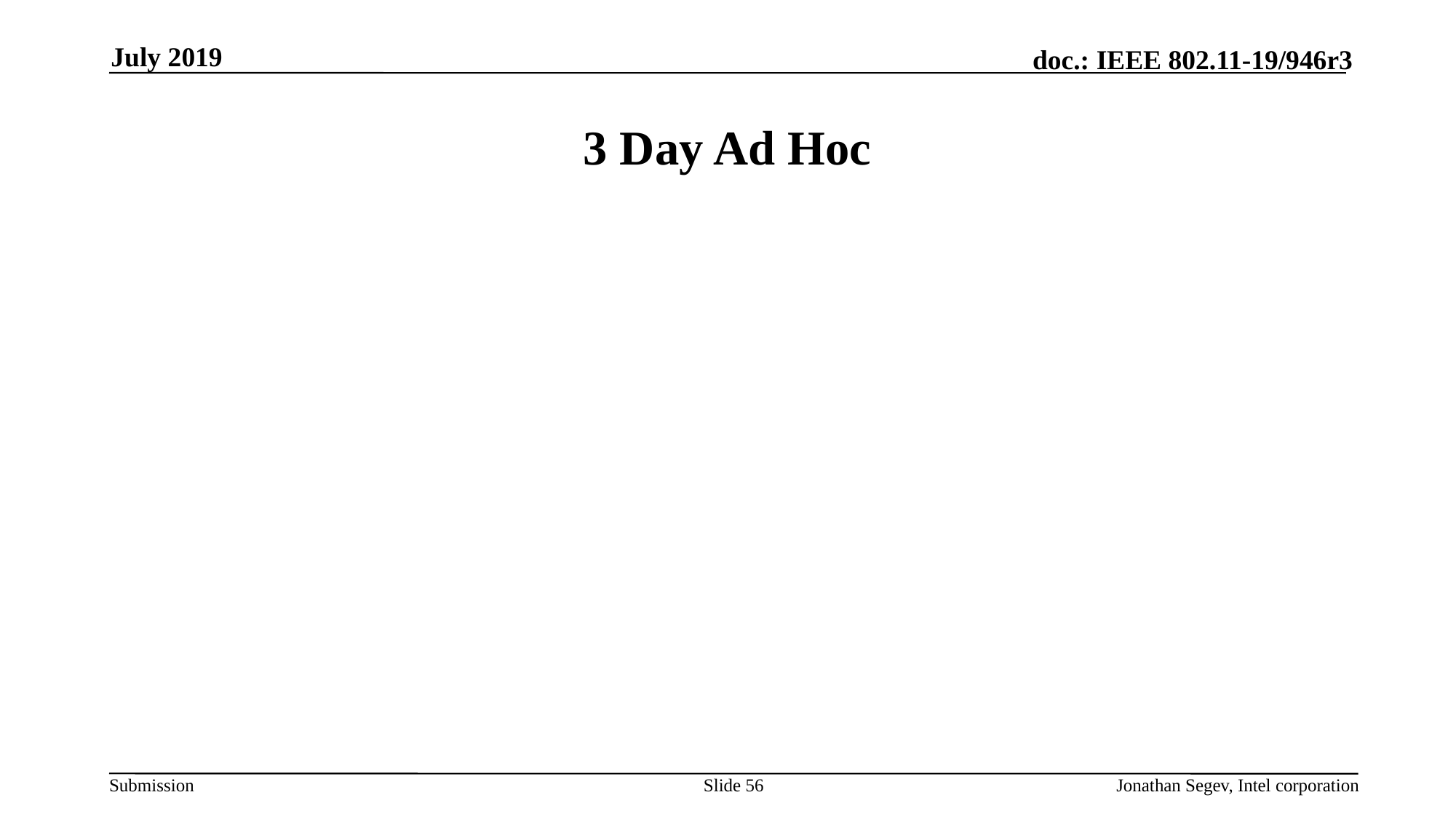

July 2019
# 3 Day Ad Hoc

Slide 56
Jonathan Segev, Intel corporation